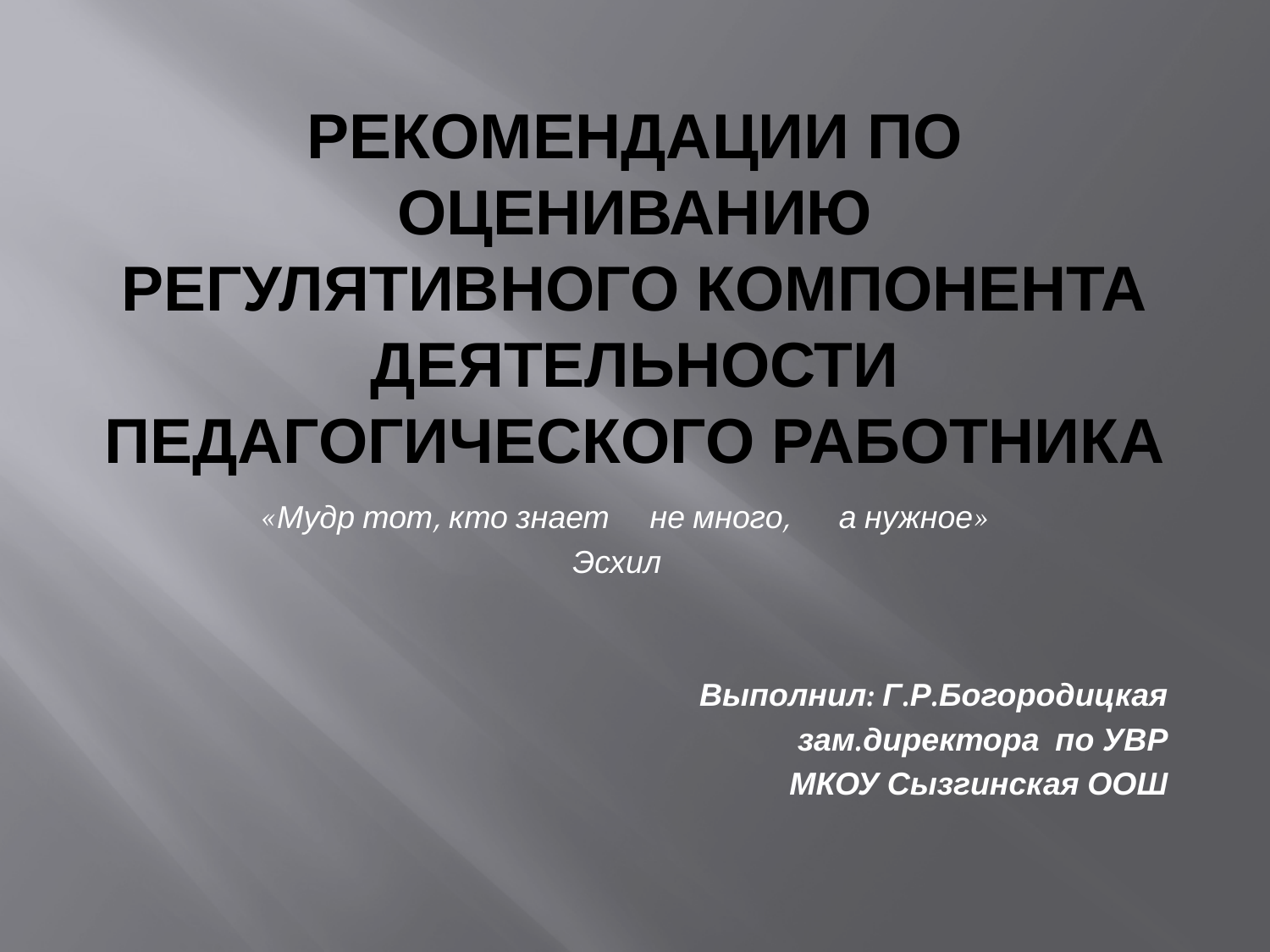

# Рекомендации по оцениванию регулятивного компонента деятельности педагогического работника

«Мудр тот, кто знает     не много,      а нужное»
Эсхил

Выполнил: Г.Р.Богородицкая
зам.директора  по УВР
                                                                        МКОУ Сызгинская ООШ